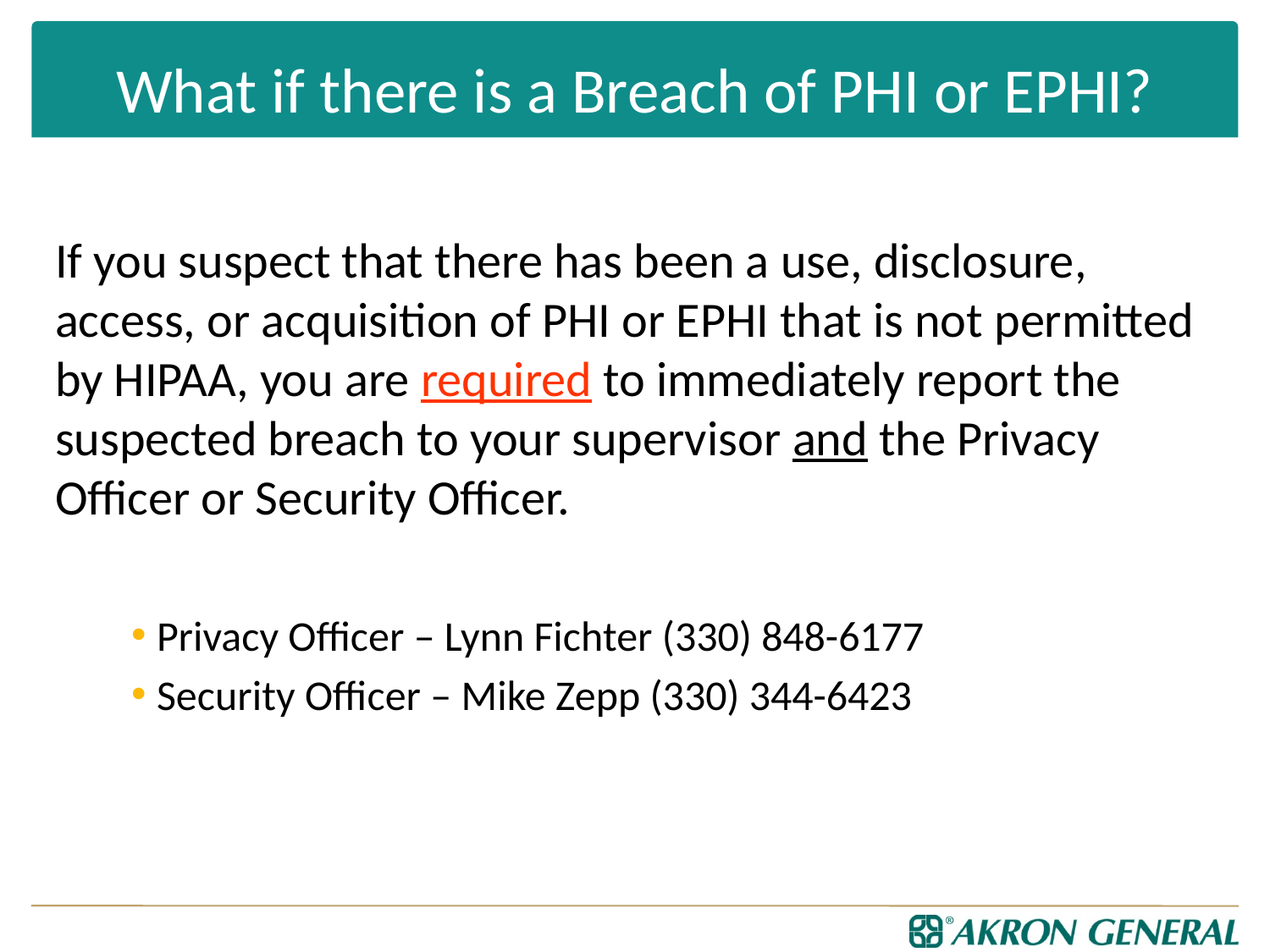

# What if there is a Breach of PHI or EPHI?
If you suspect that there has been a use, disclosure, access, or acquisition of PHI or EPHI that is not permitted by HIPAA, you are required to immediately report the suspected breach to your supervisor and the Privacy Officer or Security Officer.

Privacy Officer – Lynn Fichter (330) 848-6177
Security Officer – Mike Zepp (330) 344-6423